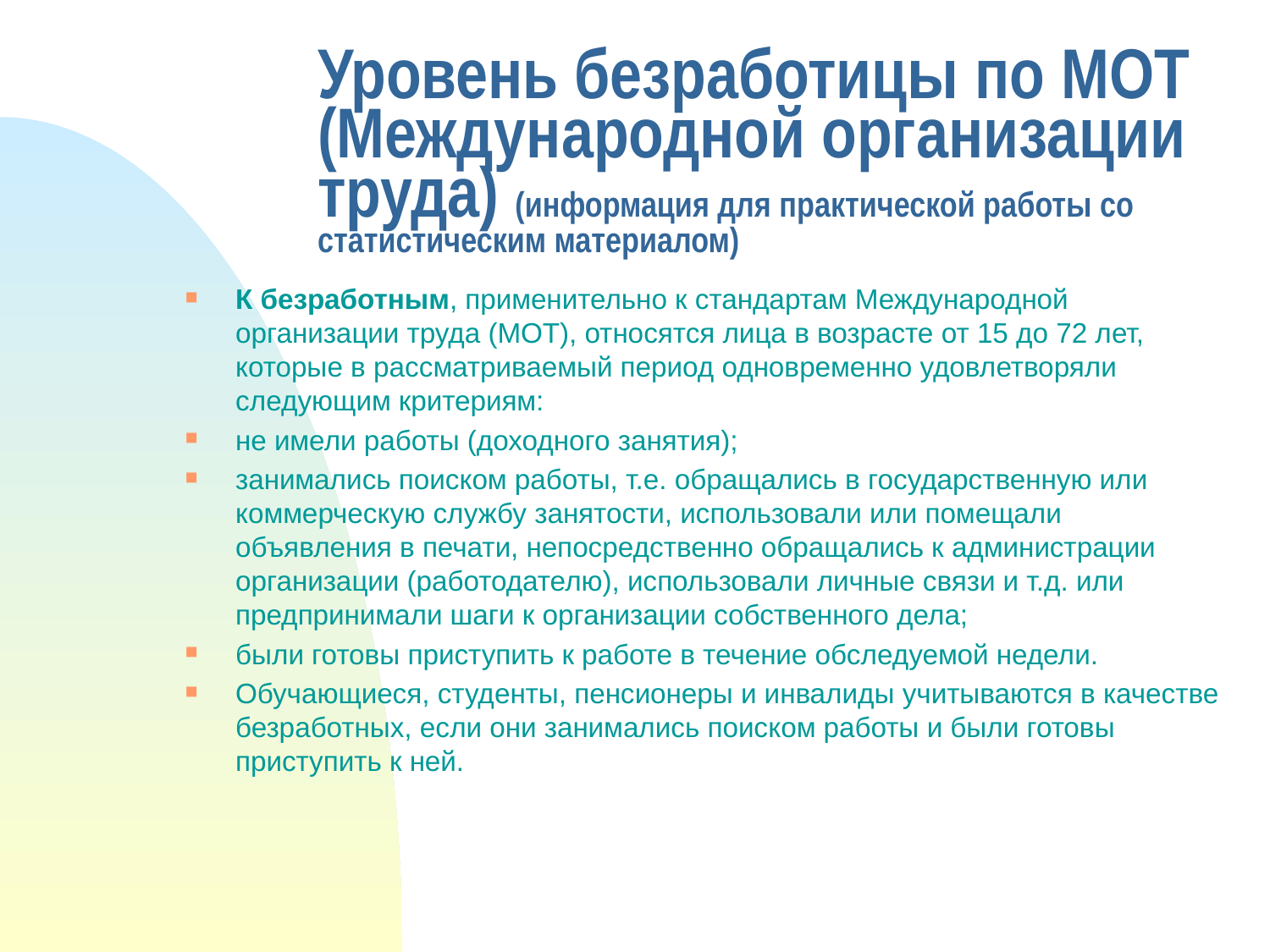

# Уровень безработицы по МОТ (Международной организации труда) (информация для практической работы со статистическим материалом)
К безработным, применительно к стандартам Международной организации труда (МОТ), относятся лица в возрасте от 15 до 72 лет, которые в рассматриваемый период одновременно удовлетворяли следующим критериям:
не имели работы (доходного занятия);
занимались поиском работы, т.е. обращались в государственную или коммерческую службу занятости, использовали или помещали объявления в печати, непосредственно обращались к администрации организации (работодателю), использовали личные связи и т.д. или предпринимали шаги к организации собственного дела;
были готовы приступить к работе в течение обследуемой недели.
Обучающиеся, студенты, пенсионеры и инвалиды учитываются в качестве безработных, если они занимались поиском работы и были готовы приступить к ней.